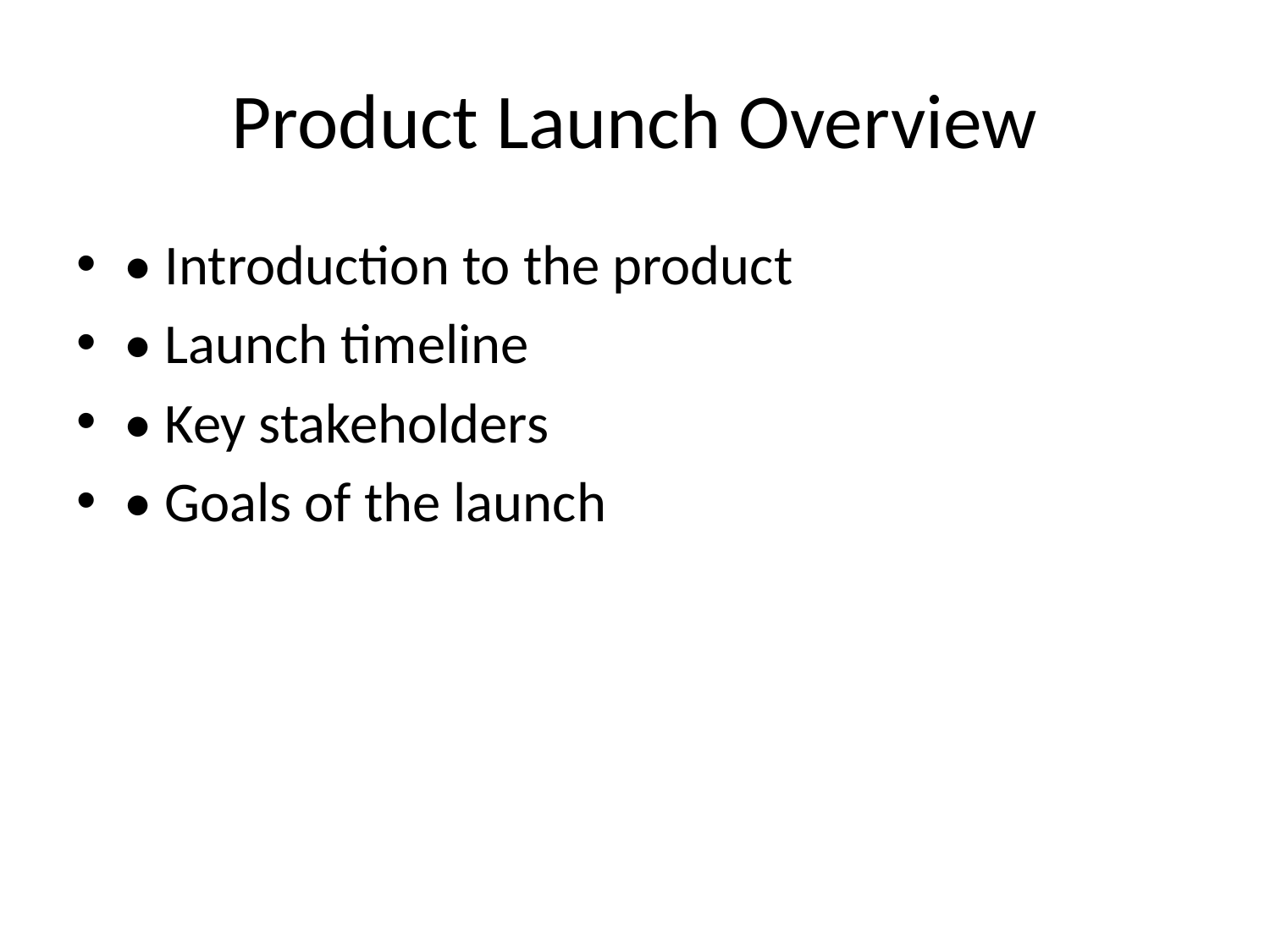

# Product Launch Overview
• Introduction to the product
• Launch timeline
• Key stakeholders
• Goals of the launch